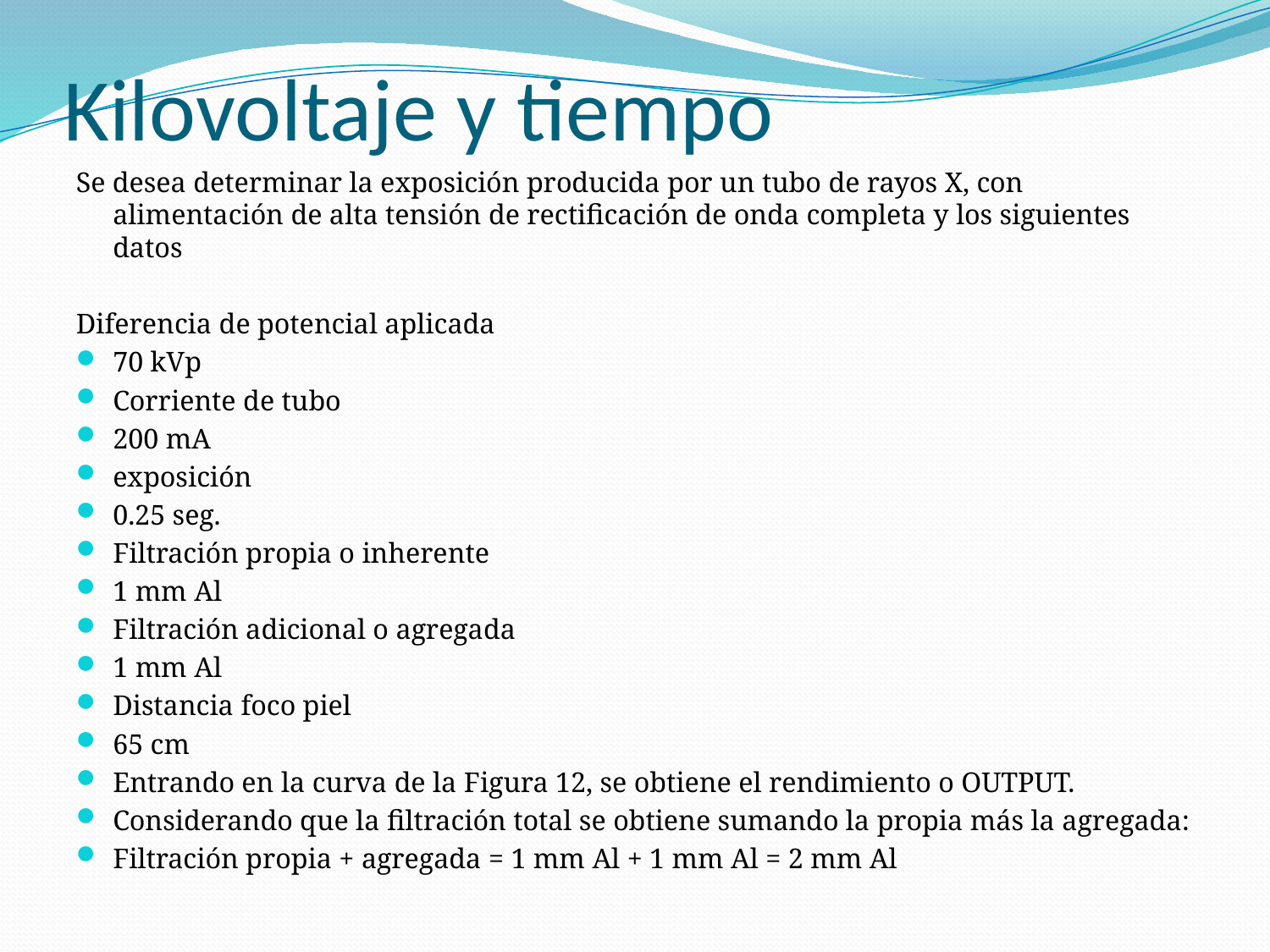

# Kilovoltaje y tiempo
Se desea determinar la exposición producida por un tubo de rayos X, con alimentación de alta tensión de rectificación de onda completa y los siguientes datos

Diferencia de potencial aplicada
70 kVp
Corriente de tubo
200 mA
exposición
0.25 seg.
Filtración propia o inherente
1 mm Al
Filtración adicional o agregada
1 mm Al
Distancia foco piel
65 cm
Entrando en la curva de la Figura 12, se obtiene el rendimiento o OUTPUT.
Considerando que la filtración total se obtiene sumando la propia más la agregada:
Filtración propia + agregada = 1 mm Al + 1 mm Al = 2 mm Al